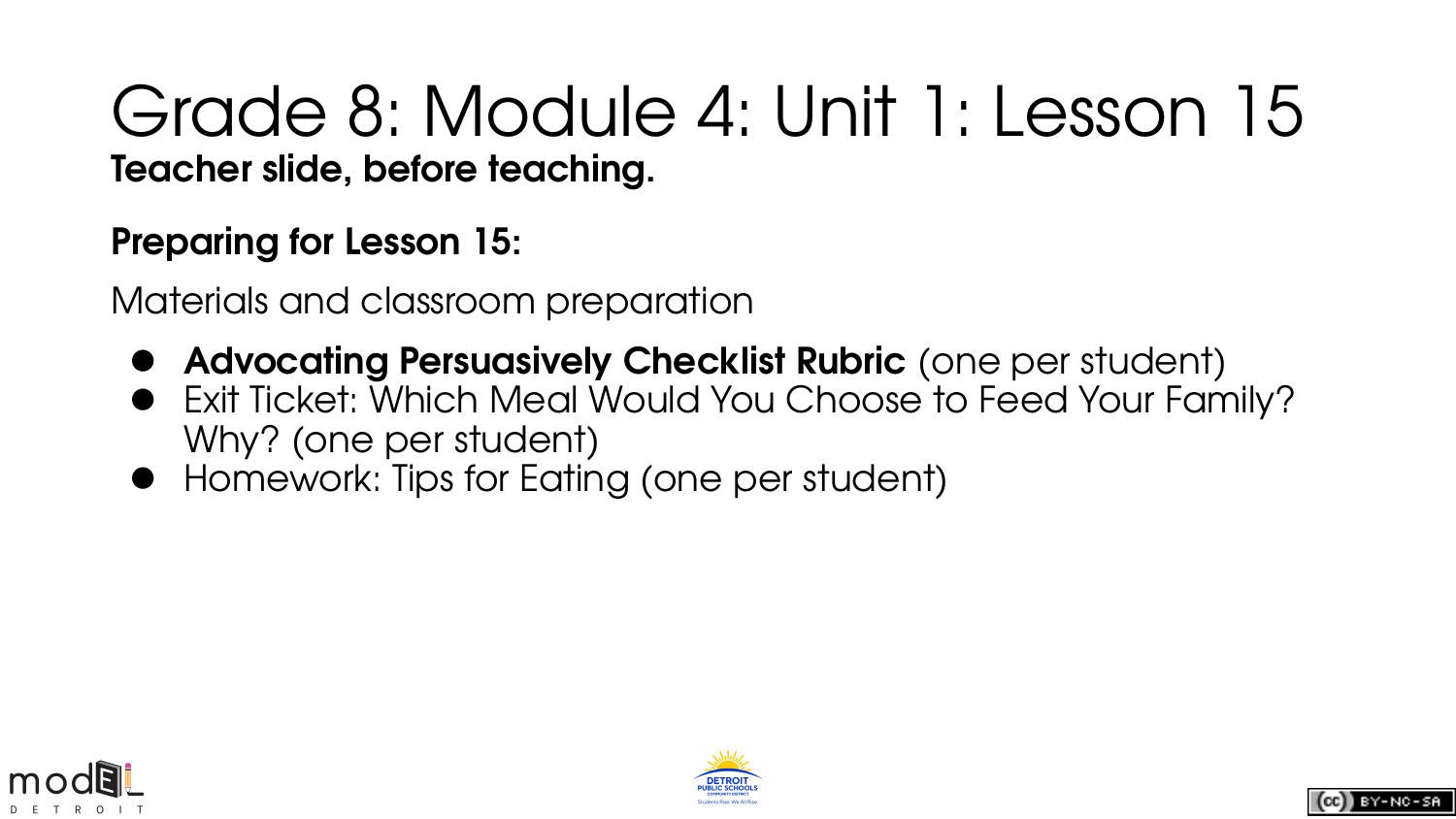

# Grade 8: Module 4: Unit 1: Lesson 15
Teacher slide, before teaching.

Preparing for Lesson 15:
Materials and classroom preparation
Advocating Persuasively Checklist Rubric (one per student)
Exit Ticket: Which Meal Would You Choose to Feed Your Family? Why? (one per student)
Homework: Tips for Eating (one per student)